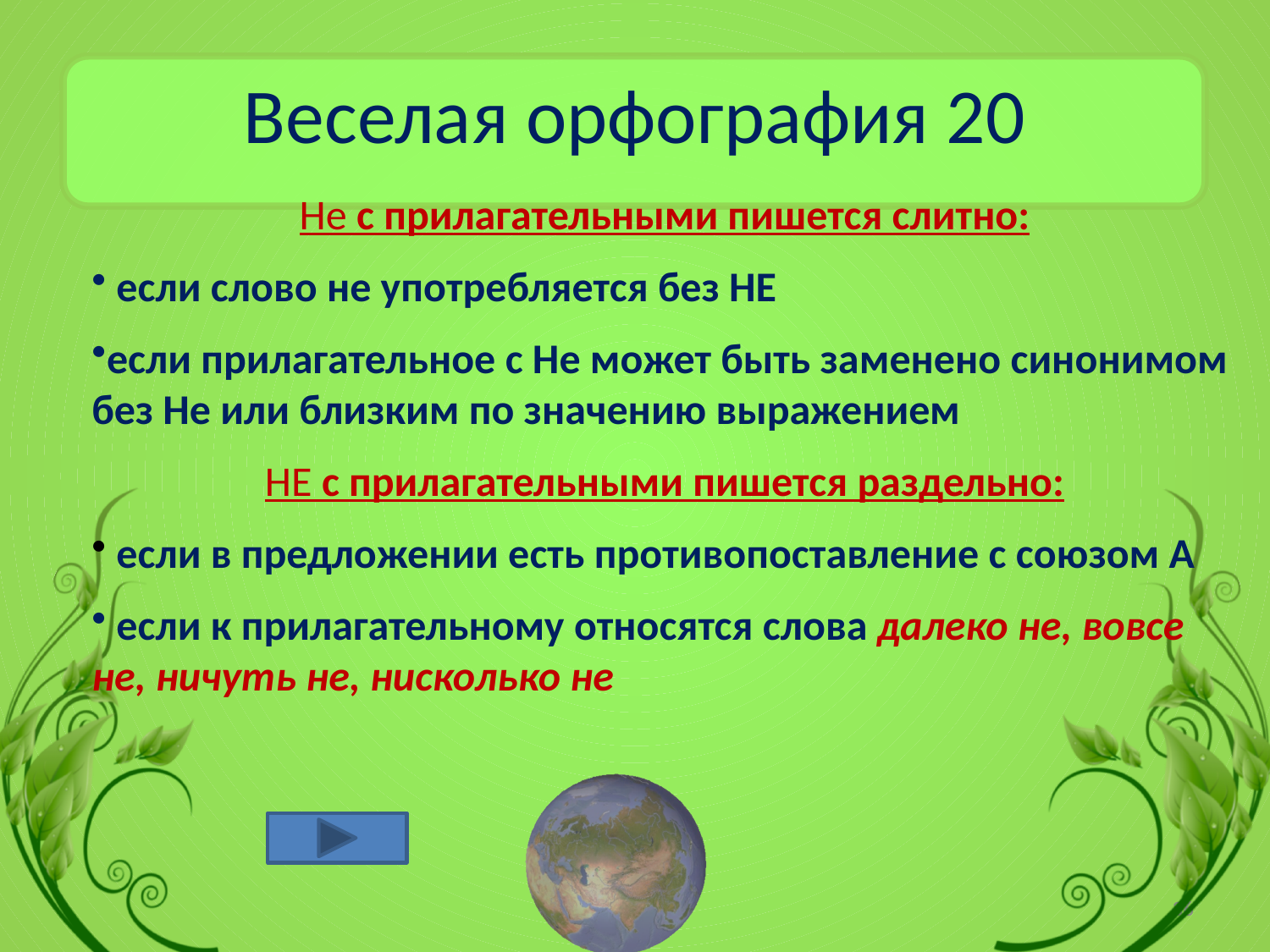

# Веселая орфография 20
Не с прилагательными пишется слитно:
 если слово не употребляется без НЕ
если прилагательное с Не может быть заменено синонимом без Не или близким по значению выражением
НЕ с прилагательными пишется раздельно:
 если в предложении есть противопоставление с союзом А
 если к прилагательному относятся слова далеко не, вовсе не, ничуть не, нисколько не

36